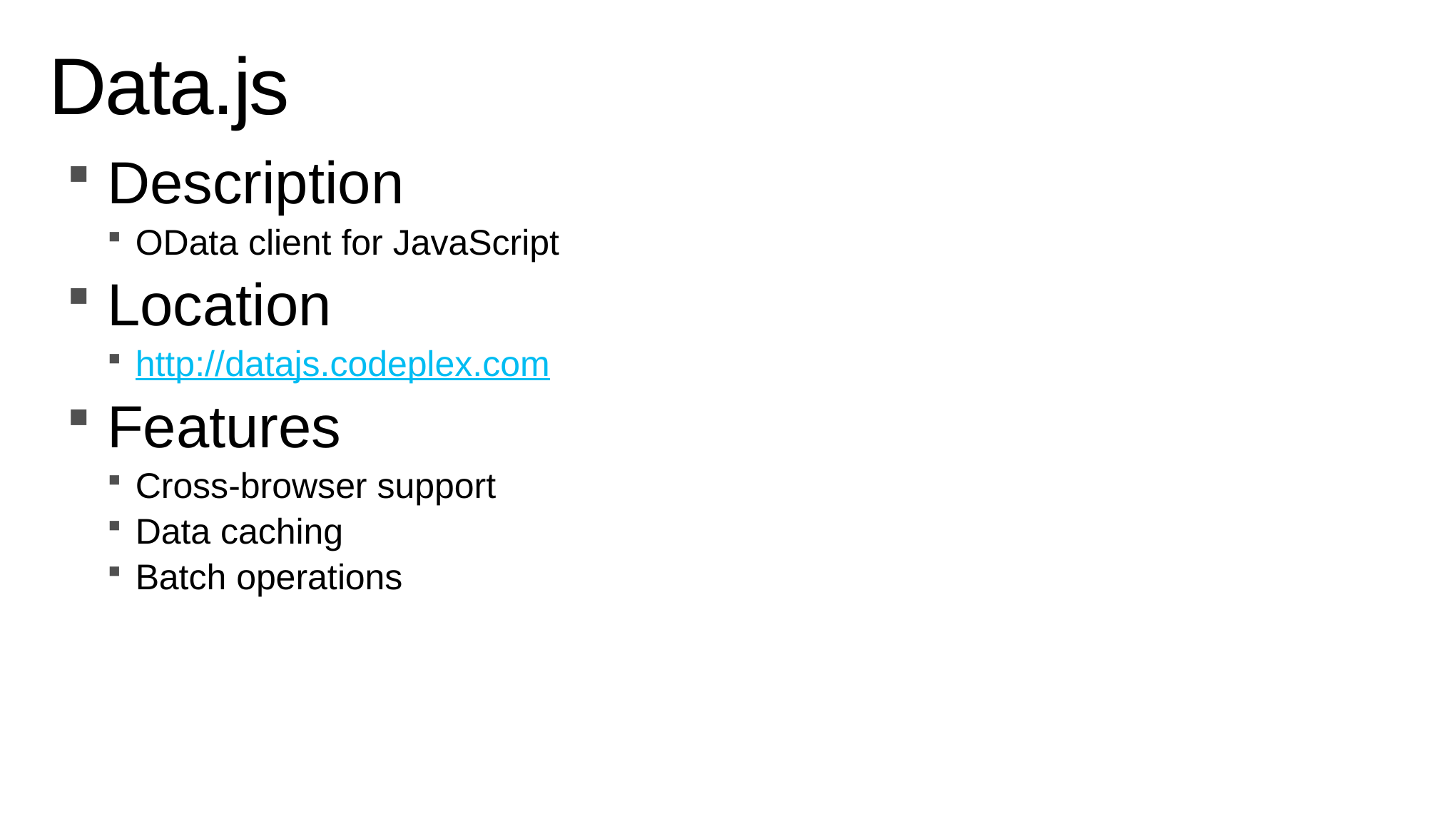

# Data.js
Description
OData client for JavaScript
Location
http://datajs.codeplex.com
Features
Cross-browser support
Data caching
Batch operations